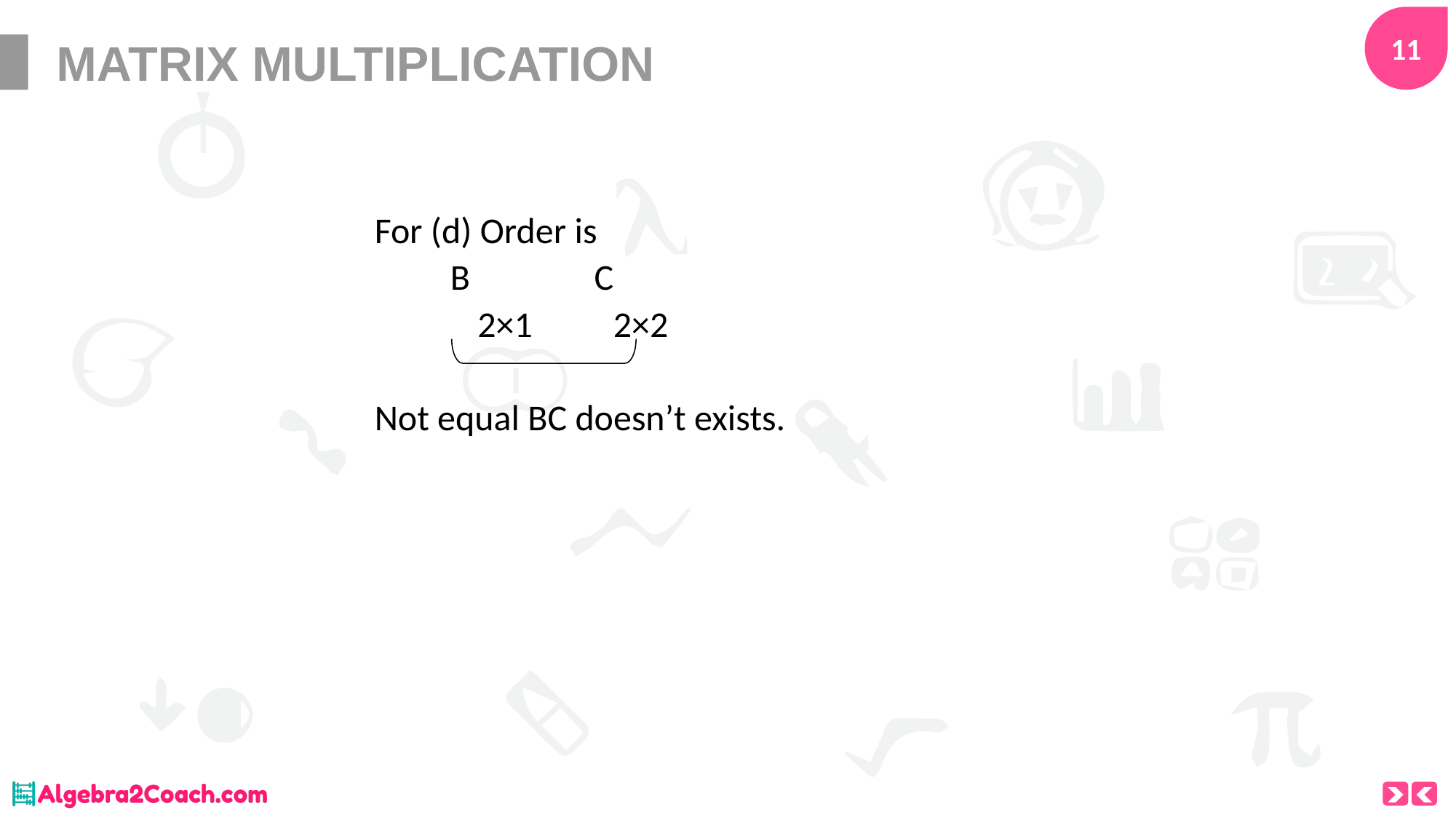

# MATRIX MULTIPLICATION
For (d) Order is
	B	 C
	2×1	2×2

Not equal BC doesn’t exists.